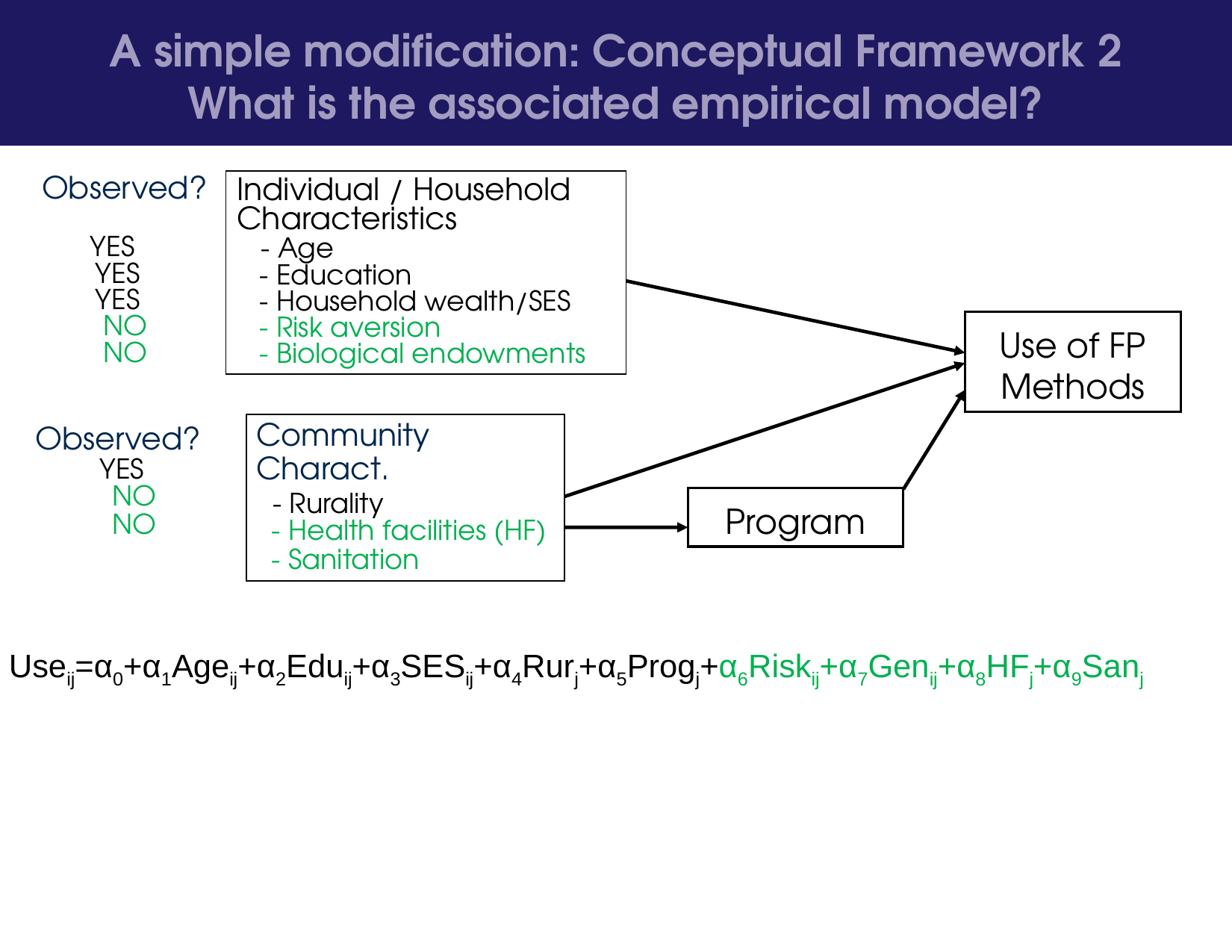

A simple modification: Conceptual Framework 2
What is the associated empirical model?
Observed?

      YES
       YES
       YES
        NO
        NO
Individual / Household Characteristics
   - Age
   - Education
   - Household wealth/SES
   - Risk aversion
   - Biological endowments

Use of FP Methods

  Observed?
        YES
          NO
          NO

Community Charact.
  - Rurality
  - Health facilities (HF)
  - Sanitation
Program

Useij=α0+α1Ageij+α2Eduij+α3SESij+α4Rurj+α5Progj+α6Riskij+α7Genij+α8HFj+α9Sanj